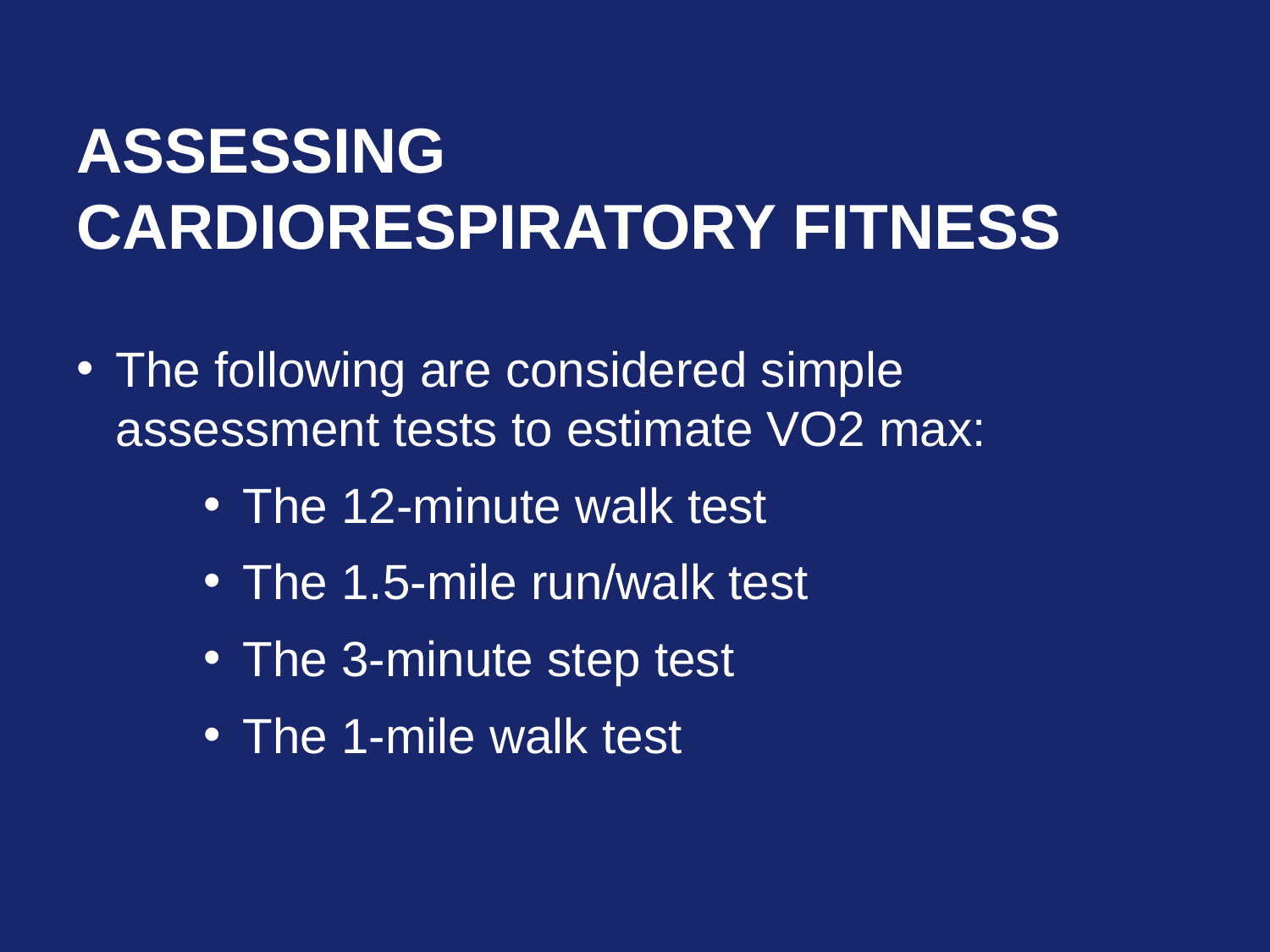

# Assessing Cardiorespiratory Fitness
The following are considered simple assessment tests to estimate VO2 max:
The 12-minute walk test
The 1.5-mile run/walk test
The 3-minute step test
The 1-mile walk test